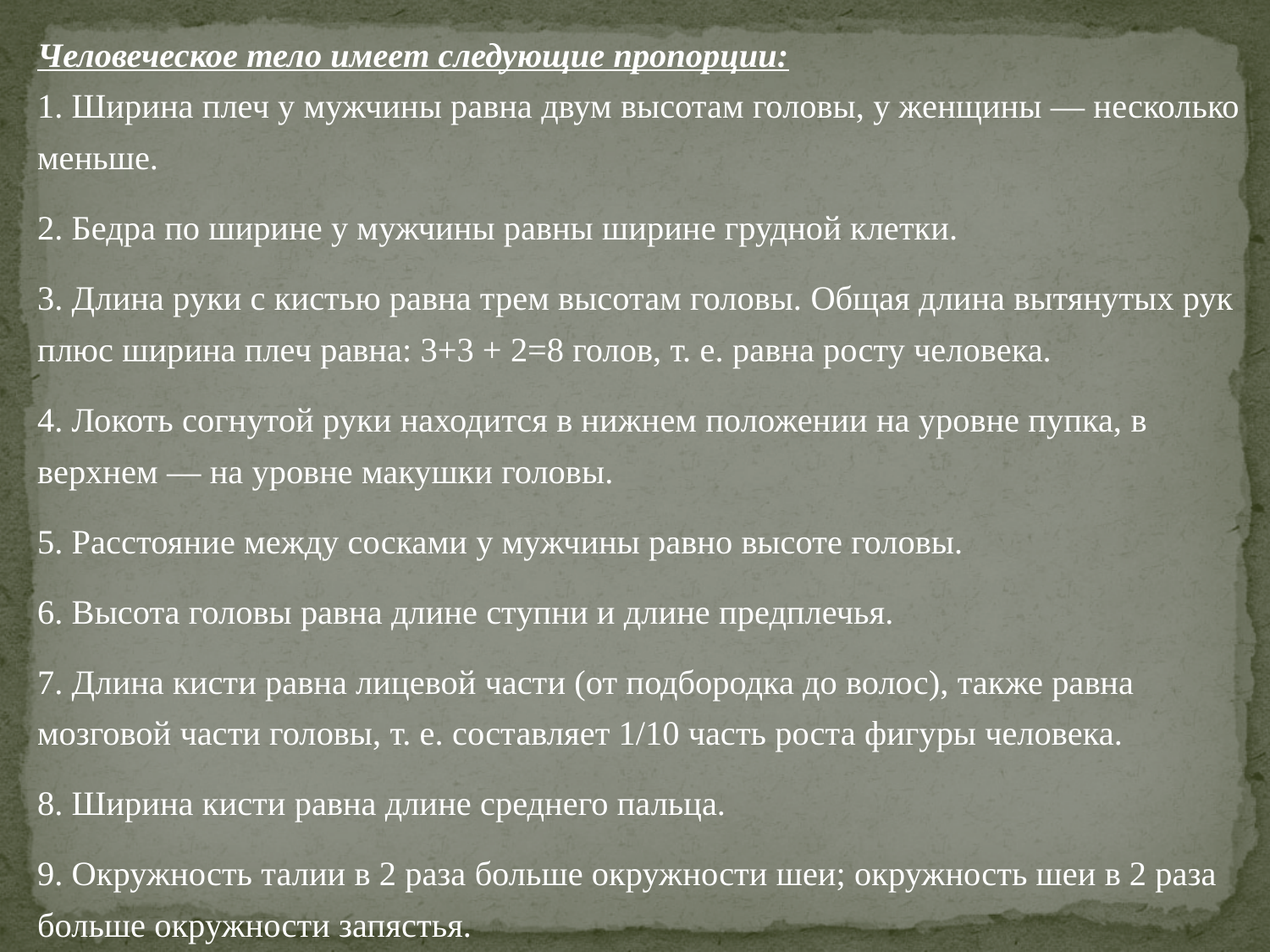

Человеческое тело имеет следующие пропорции:
1. Ширина плеч у мужчины равна двум высотам головы, у женщины — несколько меньше.
2. Бедра по ширине у мужчины равны ширине грудной клетки.
3. Длина руки с кистью равна трем высотам головы. Общая длина вытянутых рук плюс ширина плеч равна: 3+3 + 2=8 голов, т. е. равна росту человека.
4. Локоть согнутой руки находится в нижнем положении на уровне пупка, в верхнем — на уровне макушки головы.
5. Расстояние между сосками у мужчины равно высоте головы.
6. Высота головы равна длине ступни и длине предплечья.
7. Длина кисти равна лицевой части (от подбородка до волос), также равна мозговой части головы, т. е. составляет 1/10 часть роста фигуры человека.
8. Ширина кисти равна длине среднего пальца.
9. Окружность талии в 2 раза больше окружности шеи; окружность шеи в 2 раза больше окружности запястья.